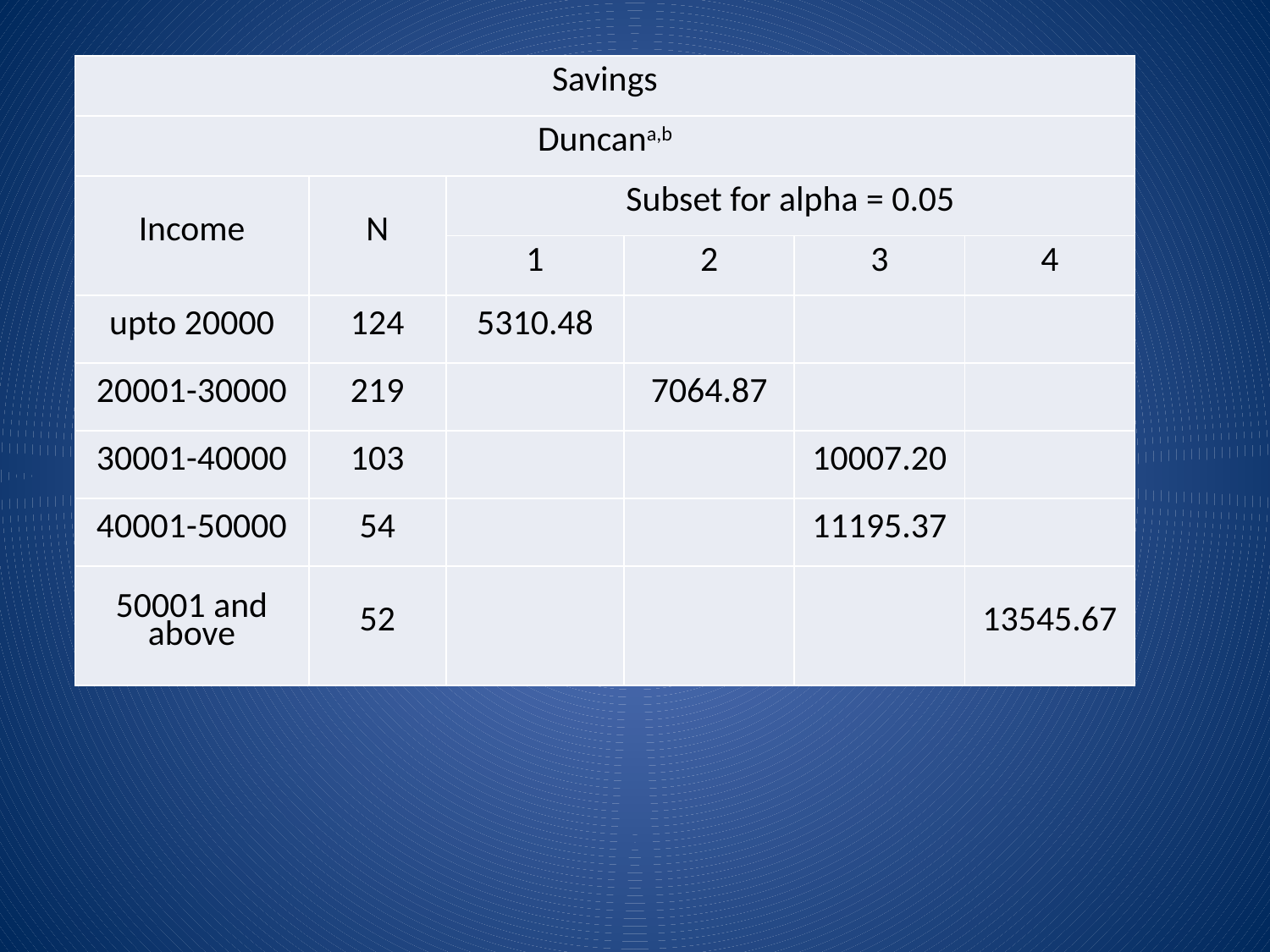

| Savings |  |  |  |  |  |
| --- | --- | --- | --- | --- | --- |
| Duncana,b |  |  |  |  |  |
| Income | N | Subset for alpha = 0.05 |  |  |  |
|  |  | 1 | 2 | 3 | 4 |
| upto 20000 | 124 | 5310.48 |  |  |  |
| 20001-30000 | 219 |  | 7064.87 |  |  |
| 30001-40000 | 103 |  |  | 10007.20 |  |
| 40001-50000 | 54 |  |  | 11195.37 |  |
| 50001 and above | 52 |  |  |  | 13545.67 |